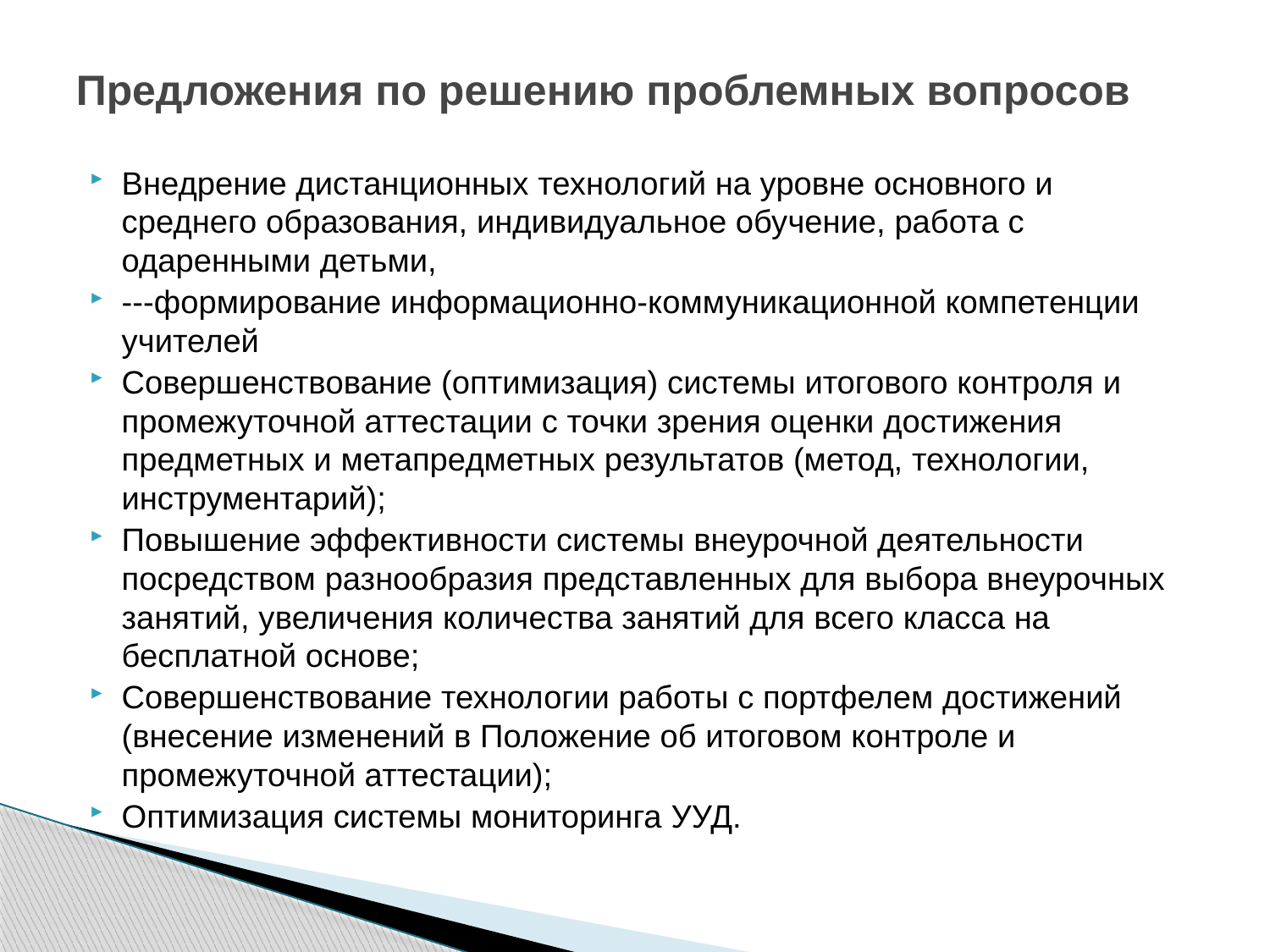

# Предложения по решению проблемных вопросов
Внедрение дистанционных технологий на уровне основного и среднего образования, индивидуальное обучение, работа с одаренными детьми,
---формирование информационно-коммуникационной компетенции учителей
Совершенствование (оптимизация) системы итогового контроля и промежуточной аттестации с точки зрения оценки достижения предметных и метапредметных результатов (метод, технологии, инструментарий);
Повышение эффективности системы внеурочной деятельности посредством разнообразия представленных для выбора внеурочных занятий, увеличения количества занятий для всего класса на бесплатной основе;
Совершенствование технологии работы с портфелем достижений (внесение изменений в Положение об итоговом контроле и промежуточной аттестации);
Оптимизация системы мониторинга УУД.